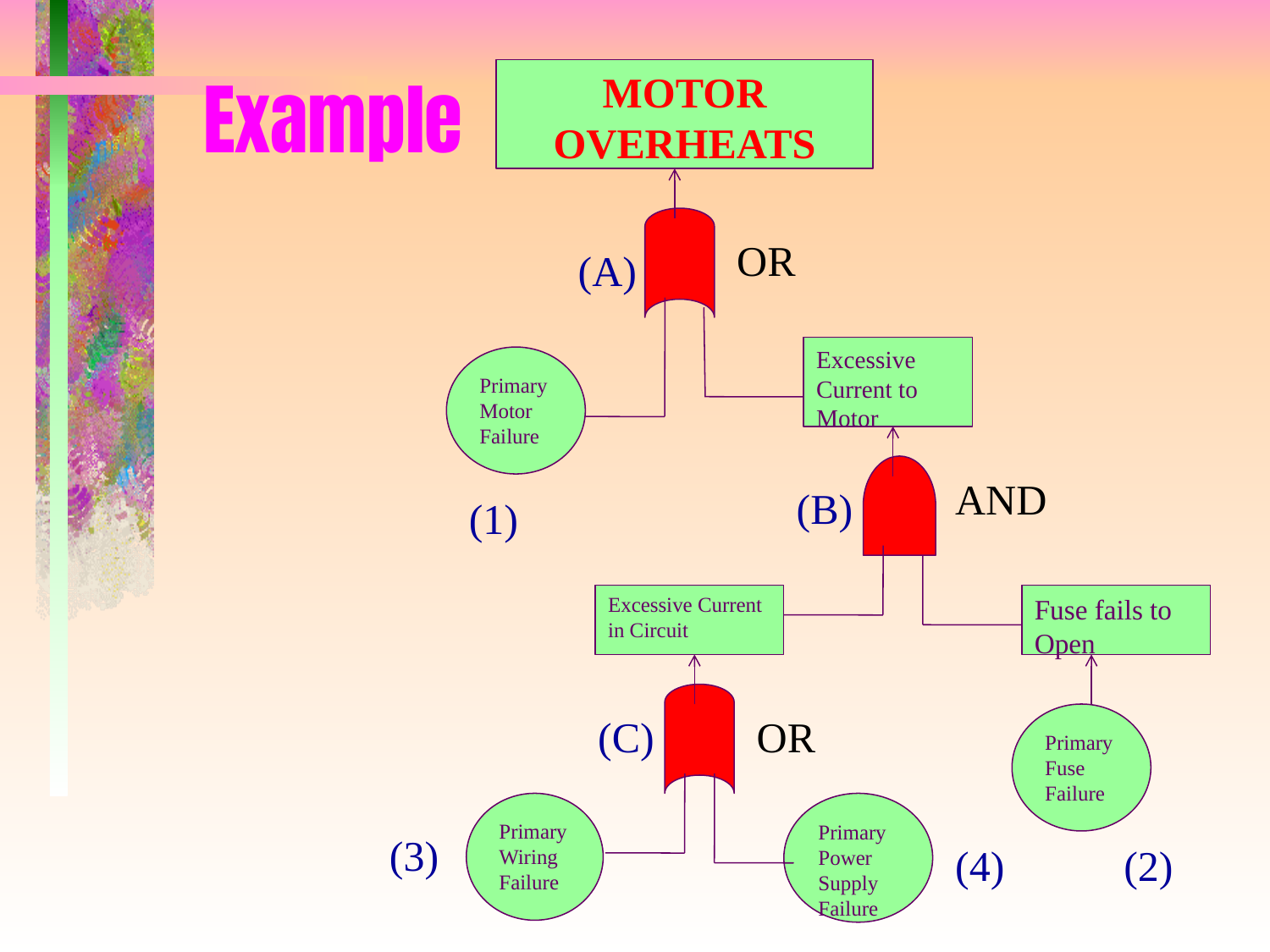

# Example
MOTOR OVERHEATS

OR
(A)
Excessive Current to Motor
Primary Motor Failure
AND

(B)
(1)
Excessive Current in Circuit
Fuse fails to Open
(C)

OR
Primary Fuse Failure
Primary Wiring Failure
Primary Power Supply Failure
(3)
(4)
(2)